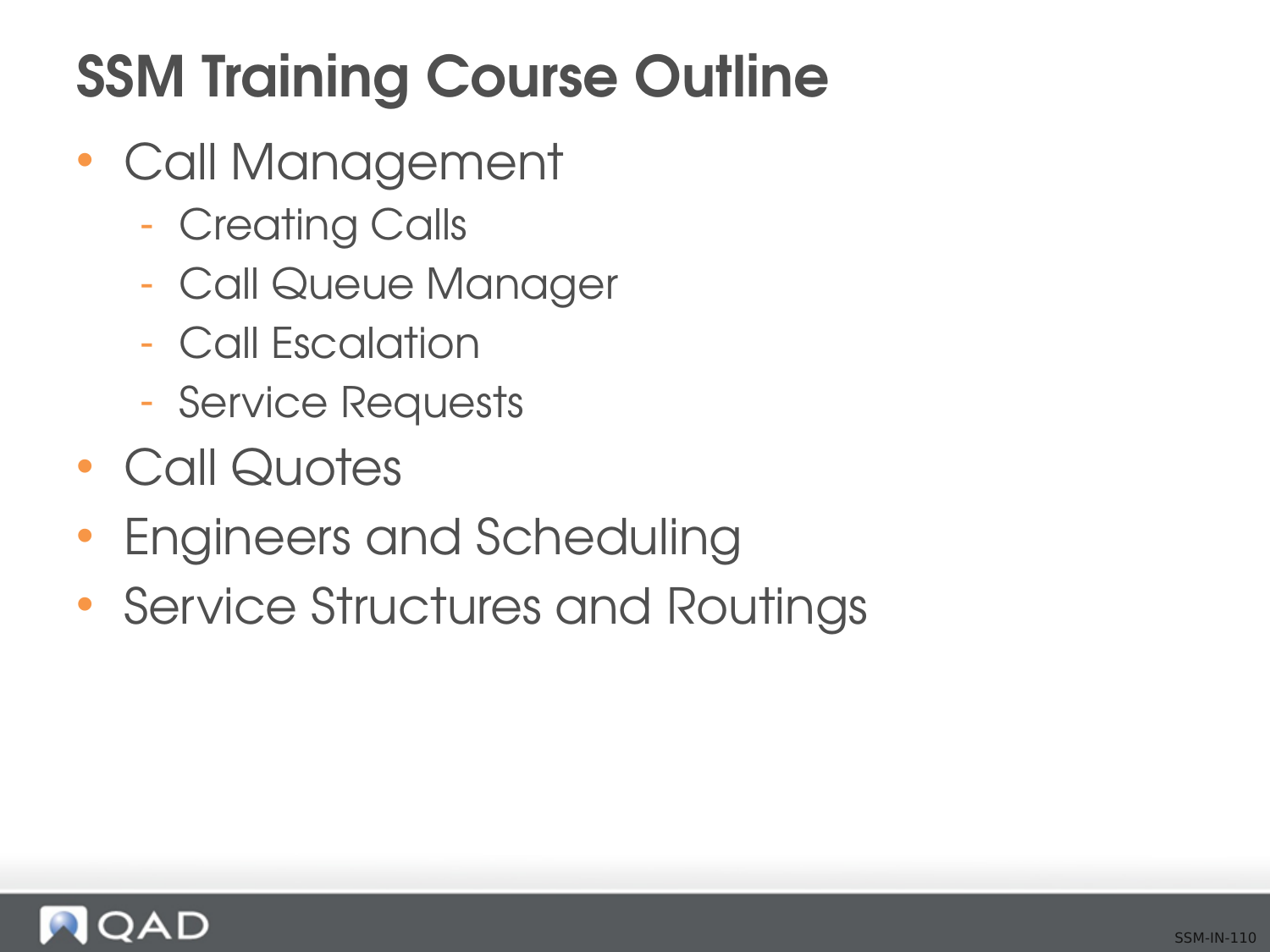

# SSM Training Course Outline
Call Management
Creating Calls
Call Queue Manager
Call Escalation
Service Requests
Call Quotes
Engineers and Scheduling
Service Structures and Routings

SSM-IN-110